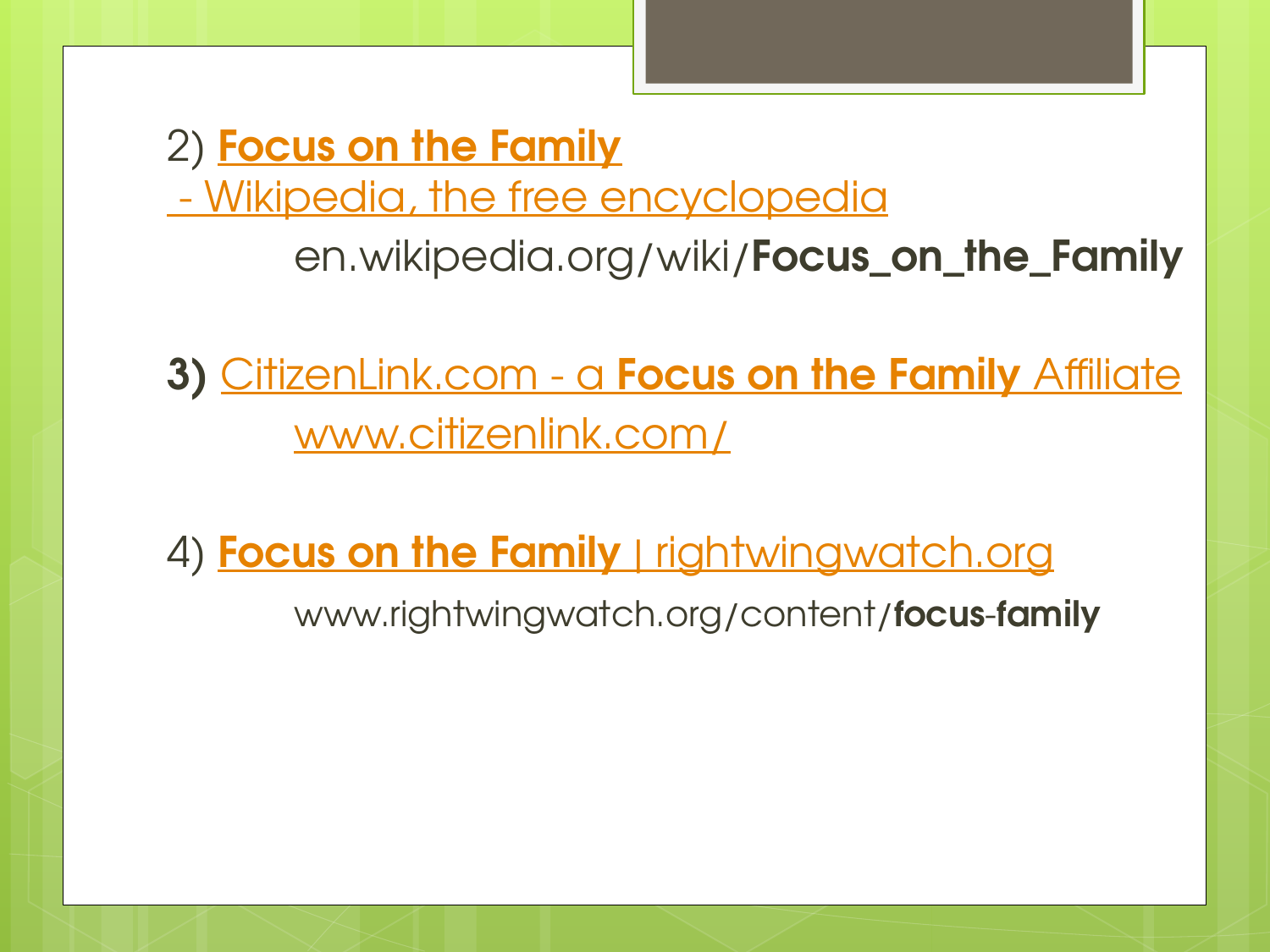

2) Focus on the Family - Wikipedia, the free encyclopedia
	en.wikipedia.org/wiki/Focus_on_the_Family

3) CitizenLink.com - a Focus on the Family Affiliate
	www.citizenlink.com/

4) Focus on the Family | rightwingwatch.org
	www.rightwingwatch.org/content/focus-family